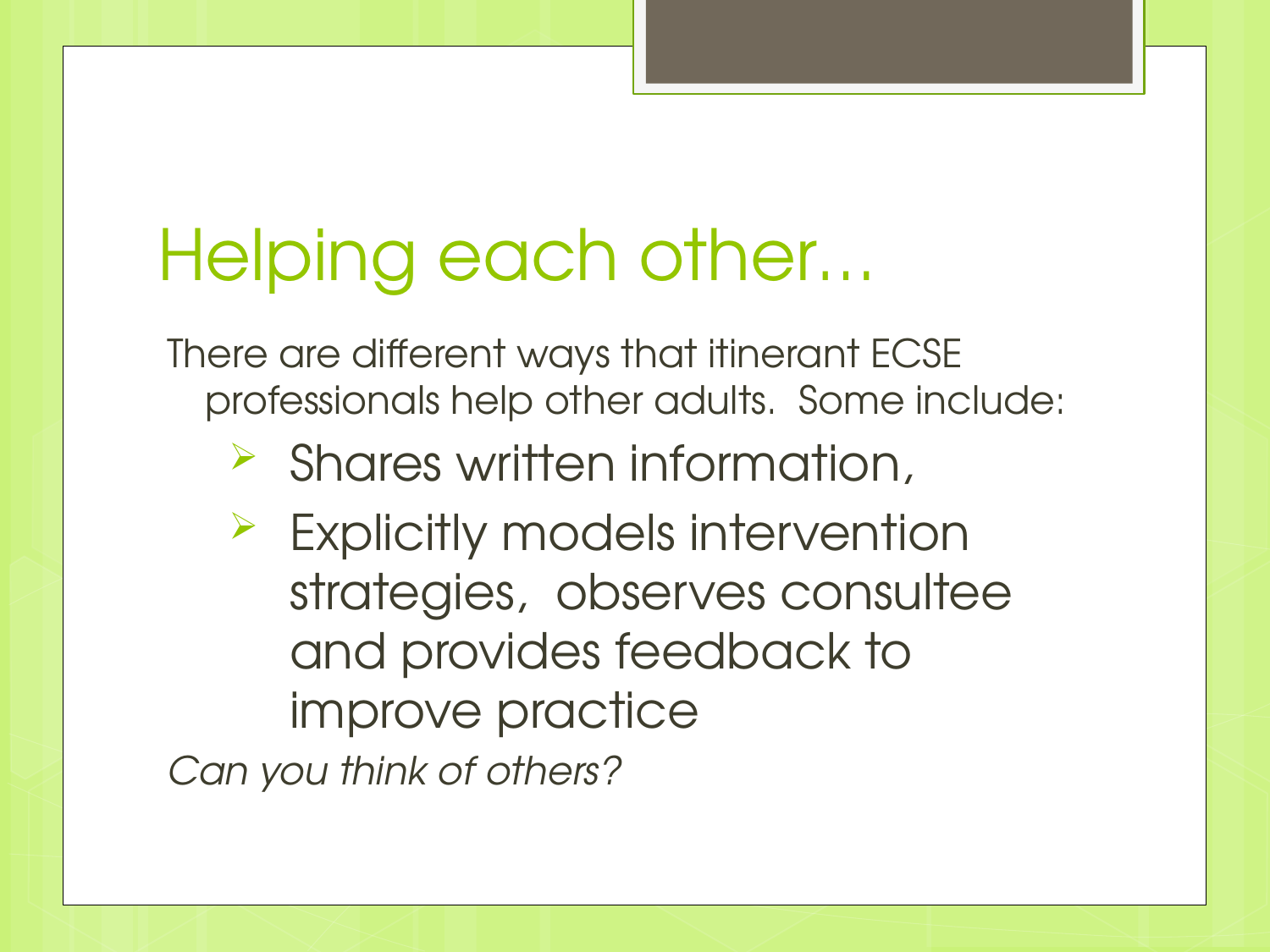

# Helping each other…
There are different ways that itinerant ECSE professionals help other adults.  Some include:
Shares written information,
Explicitly models intervention strategies,  observes consultee and provides feedback to improve practice
Can you think of others?